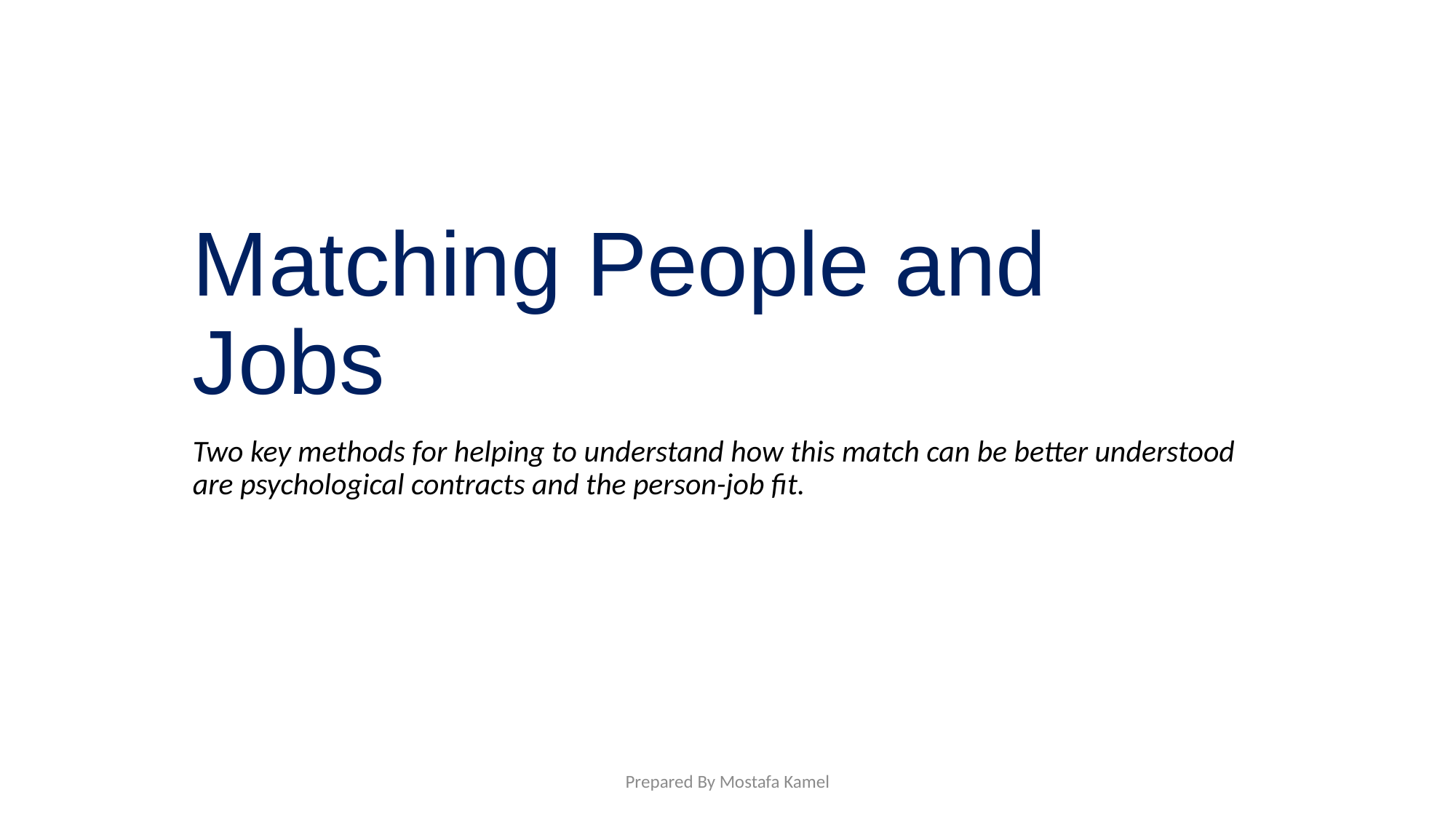

# Matching People and Jobs
Two key methods for helping to understand how this match can be better understood are psychological contracts and the person-job fit.
Prepared By Mostafa Kamel